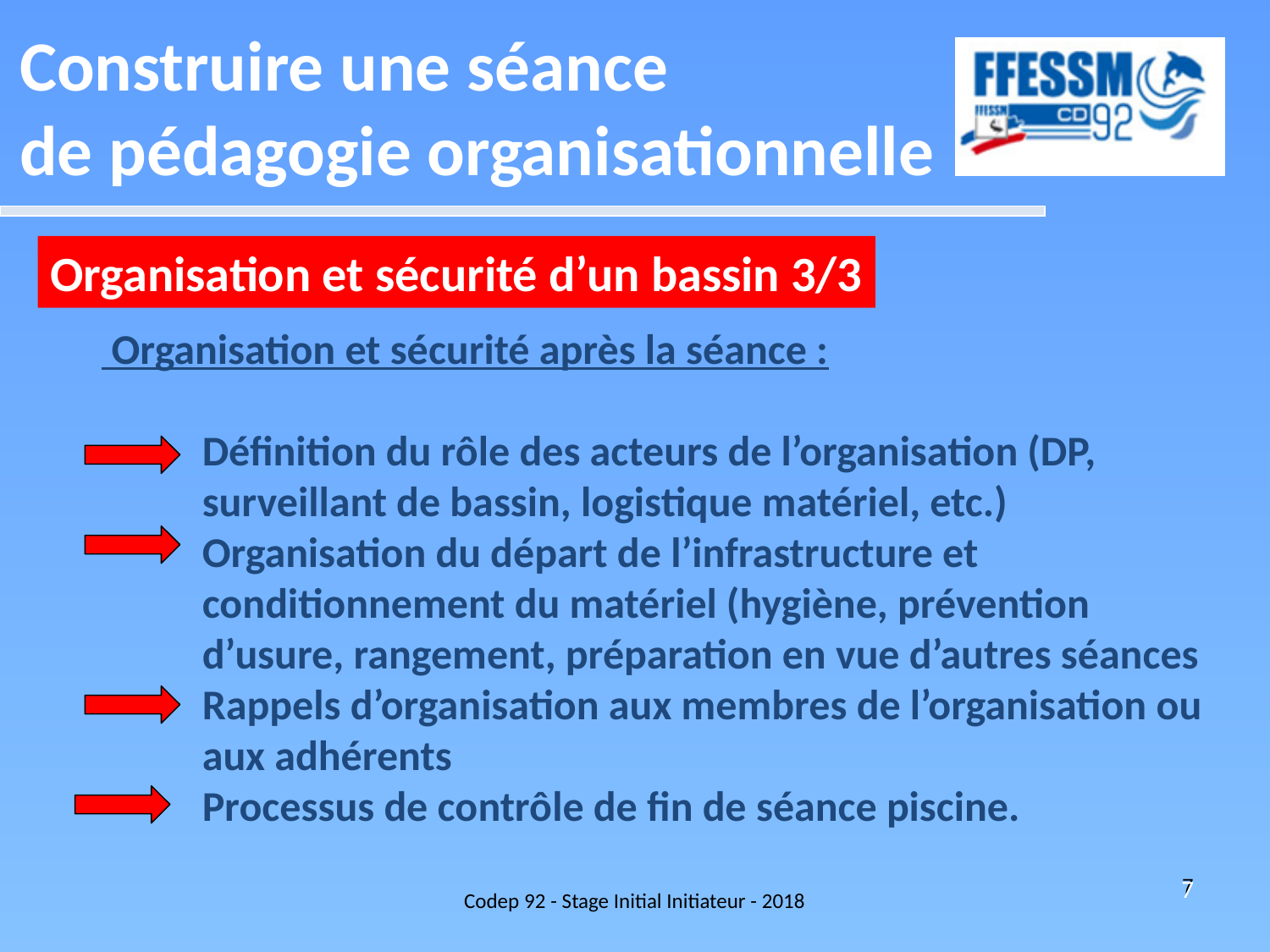

Construire une séance
de pédagogie organisationnelle
Organisation et sécurité d’un bassin 3/3
 Organisation et sécurité après la séance :

Définition du rôle des acteurs de l’organisation (DP,
surveillant de bassin, logistique matériel, etc.)
Organisation du départ de l’infrastructure et
conditionnement du matériel (hygiène, prévention
d’usure, rangement, préparation en vue d’autres séances
Rappels d’organisation aux membres de l’organisation ou
aux adhérents
Processus de contrôle de fin de séance piscine.

Codep 92 - Stage Initial Initiateur - 2018
7
7